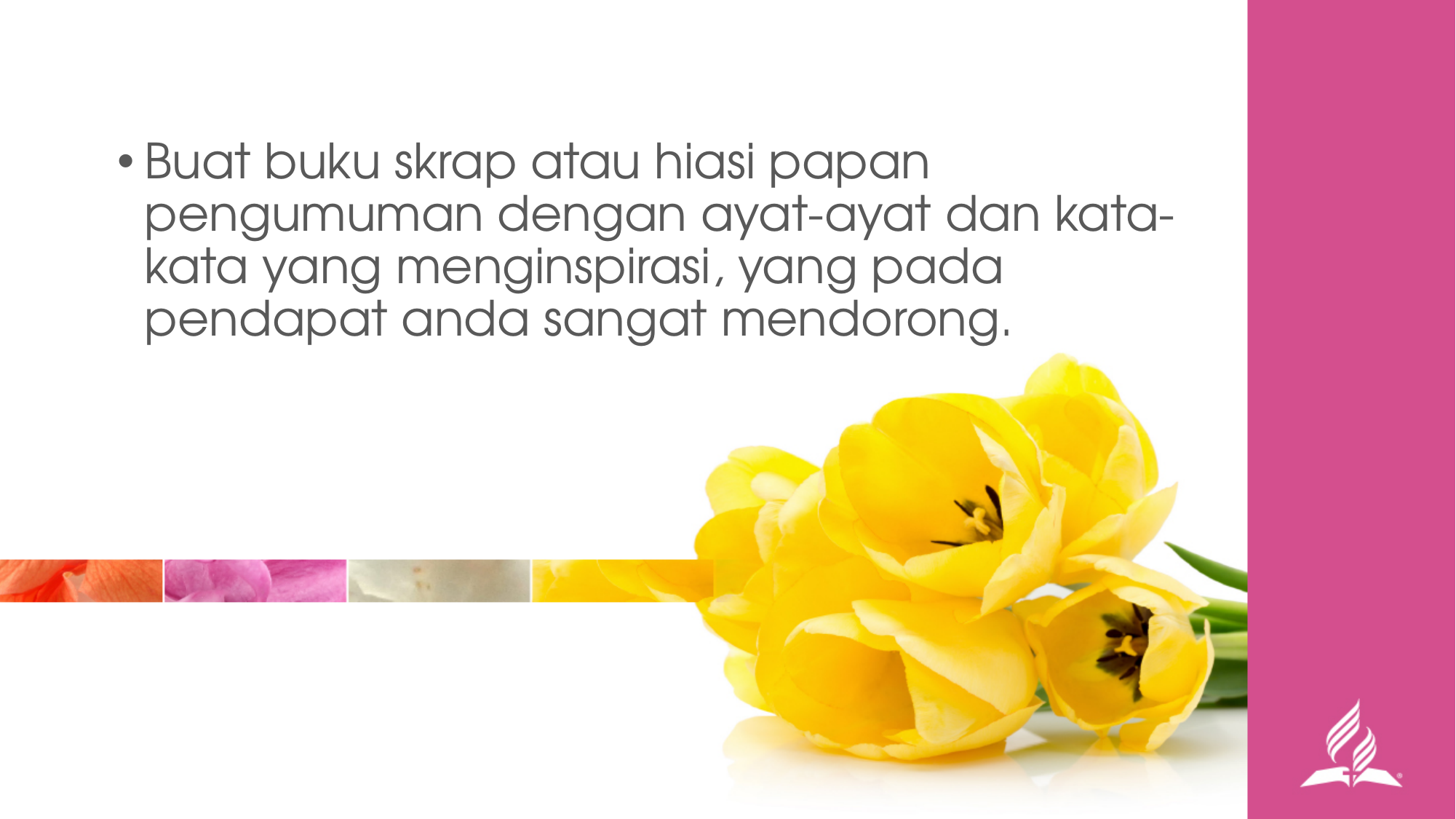

Buat buku skrap atau hiasi papan pengumuman dengan ayat-ayat dan kata-kata yang menginspirasi, yang pada pendapat anda sangat mendorong.